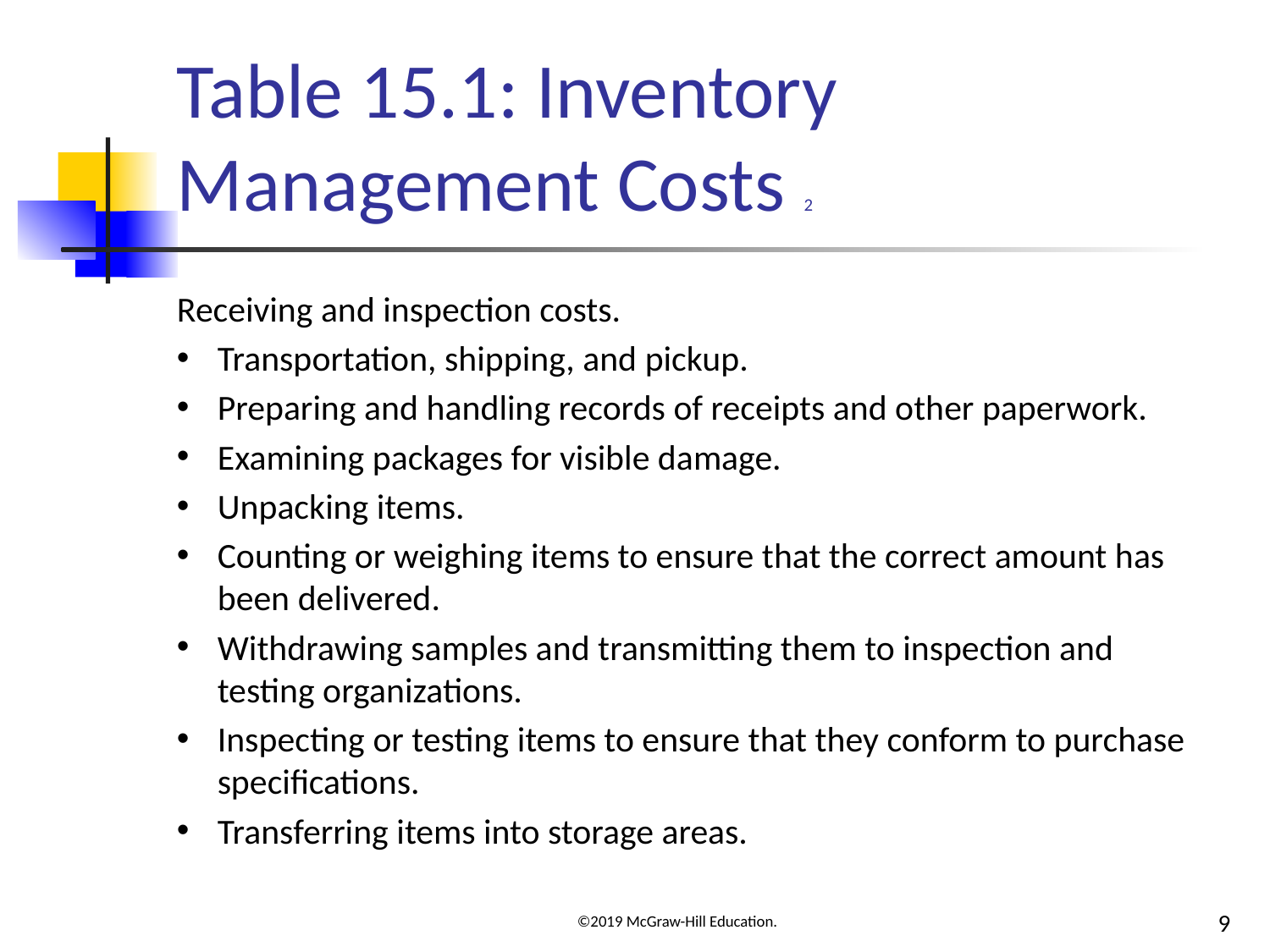

# Table 15.1: Inventory Management Costs 2
Receiving and inspection costs.
Transportation, shipping, and pickup.
Preparing and handling records of receipts and other paperwork.
Examining packages for visible damage.
Unpacking items.
Counting or weighing items to ensure that the correct amount has been delivered.
Withdrawing samples and transmitting them to inspection and testing organizations.
Inspecting or testing items to ensure that they conform to purchase specifications.
Transferring items into storage areas.